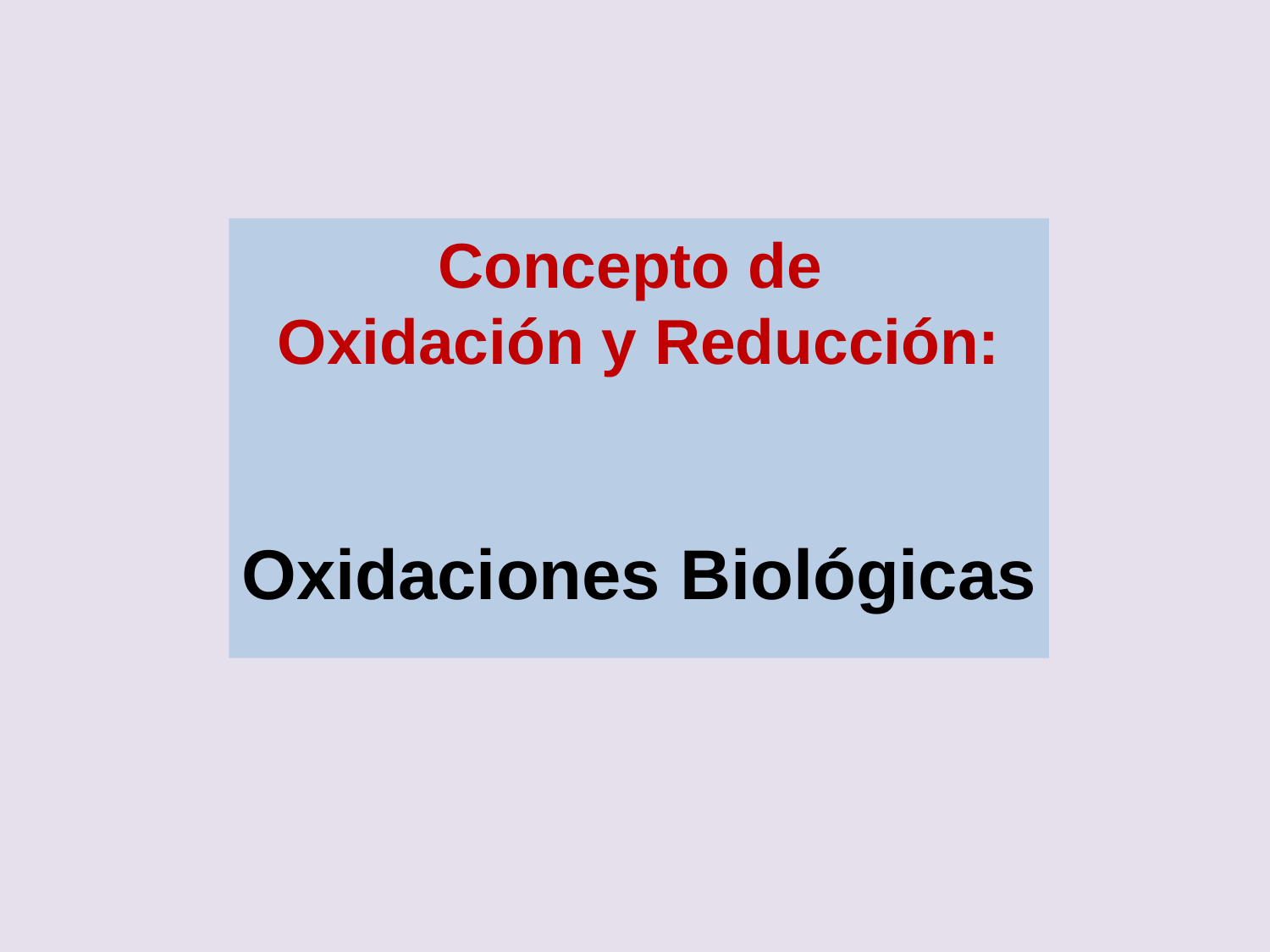

Concepto de
Oxidación y Reducción:

Oxidaciones Biológicas